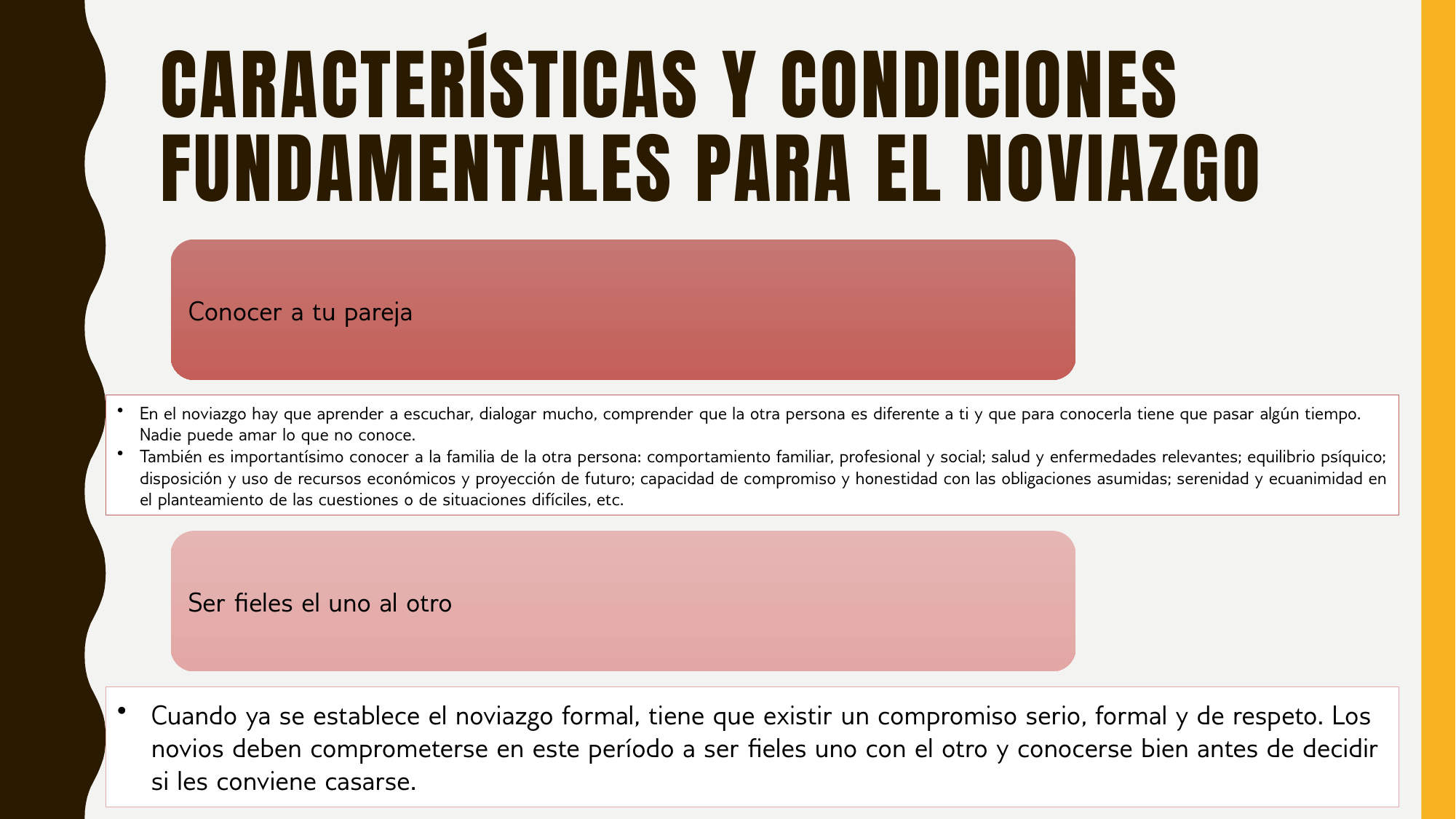

# CARACTERÍSTICAS Y CONDICIONES FUNDAMENTALES PARA EL NOVIAZGO
Conocer a tu pareja
Ser fieles el uno al otro
En el noviazgo hay que aprender a escuchar, dialogar mucho, comprender que la otra persona es diferente a ti y que para conocerla tiene que pasar algún tiempo. Nadie puede amar lo que no conoce.
También es importantísimo conocer a la familia de la otra persona: comportamiento familiar, profesional y social; salud y enfermedades relevantes; equilibrio psíquico; disposición y uso de recursos económicos y proyección de futuro; capacidad de compromiso y honestidad con las obligaciones asumidas; serenidad y ecuanimidad en el planteamiento de las cuestiones o de situaciones difíciles, etc.
Cuando ya se establece el noviazgo formal, tiene que existir un compromiso serio, formal y de respeto. Los novios deben comprometerse en este período a ser fieles uno con el otro y conocerse bien antes de decidir si les conviene casarse.